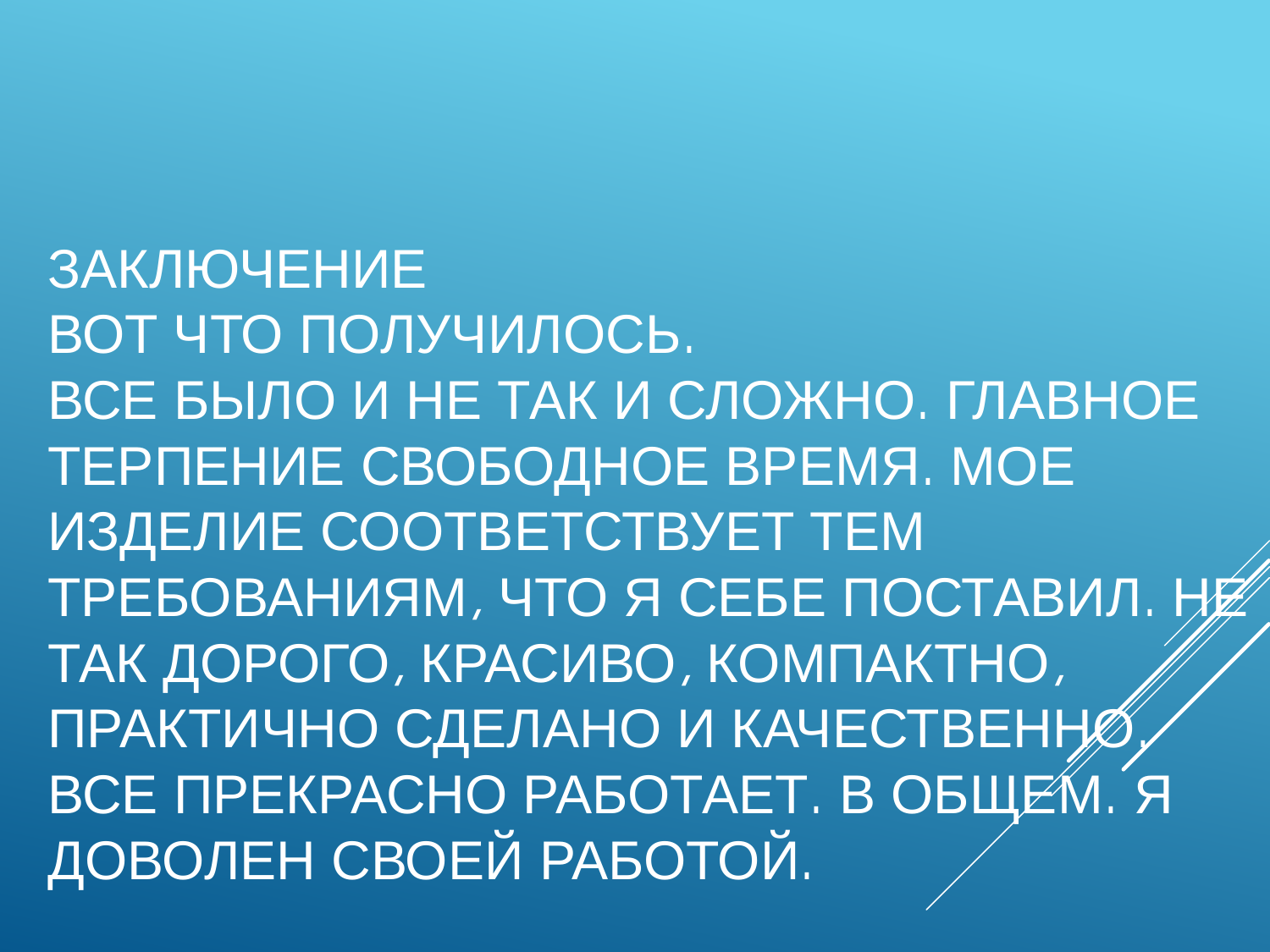

# ЗАКЛЮЧЕНИЕ Вот что получилось. Все было и не так и сложно. Главное терпение свободное время. Мое изделие соответствует тем требованиям, что я себе поставил. Не так дорого, красиво, компактно, практично сделано и качественно. Все прекрасно работает. В общем. я доволен своей работой.